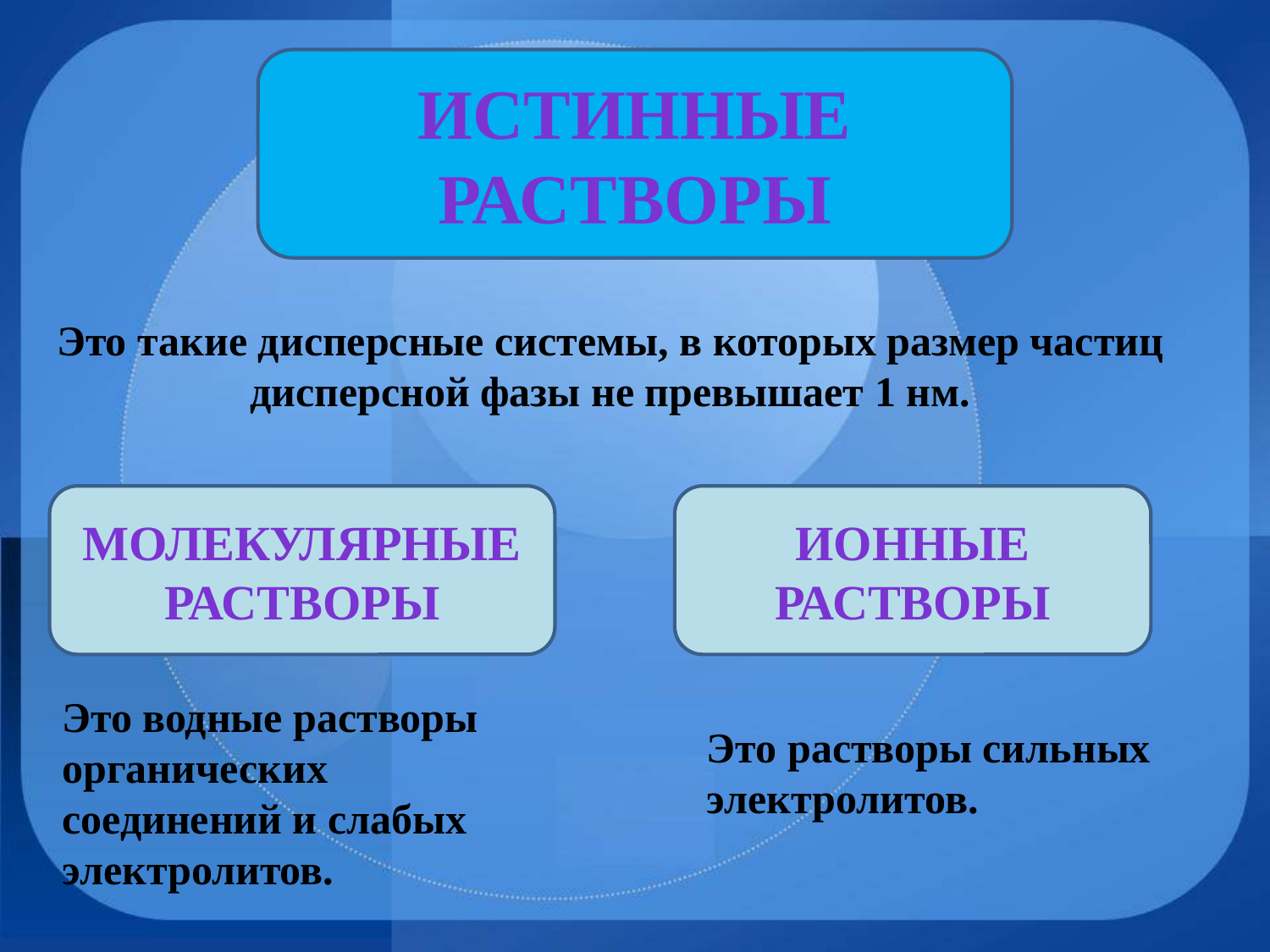

Истинные растворы
Это такие дисперсные системы, в которых размер частиц дисперсной фазы не превышает 1 нм.
Молекулярные растворы
Ионные растворы
Это водные растворы органических соединений и слабых электролитов.
Это растворы сильных электролитов.